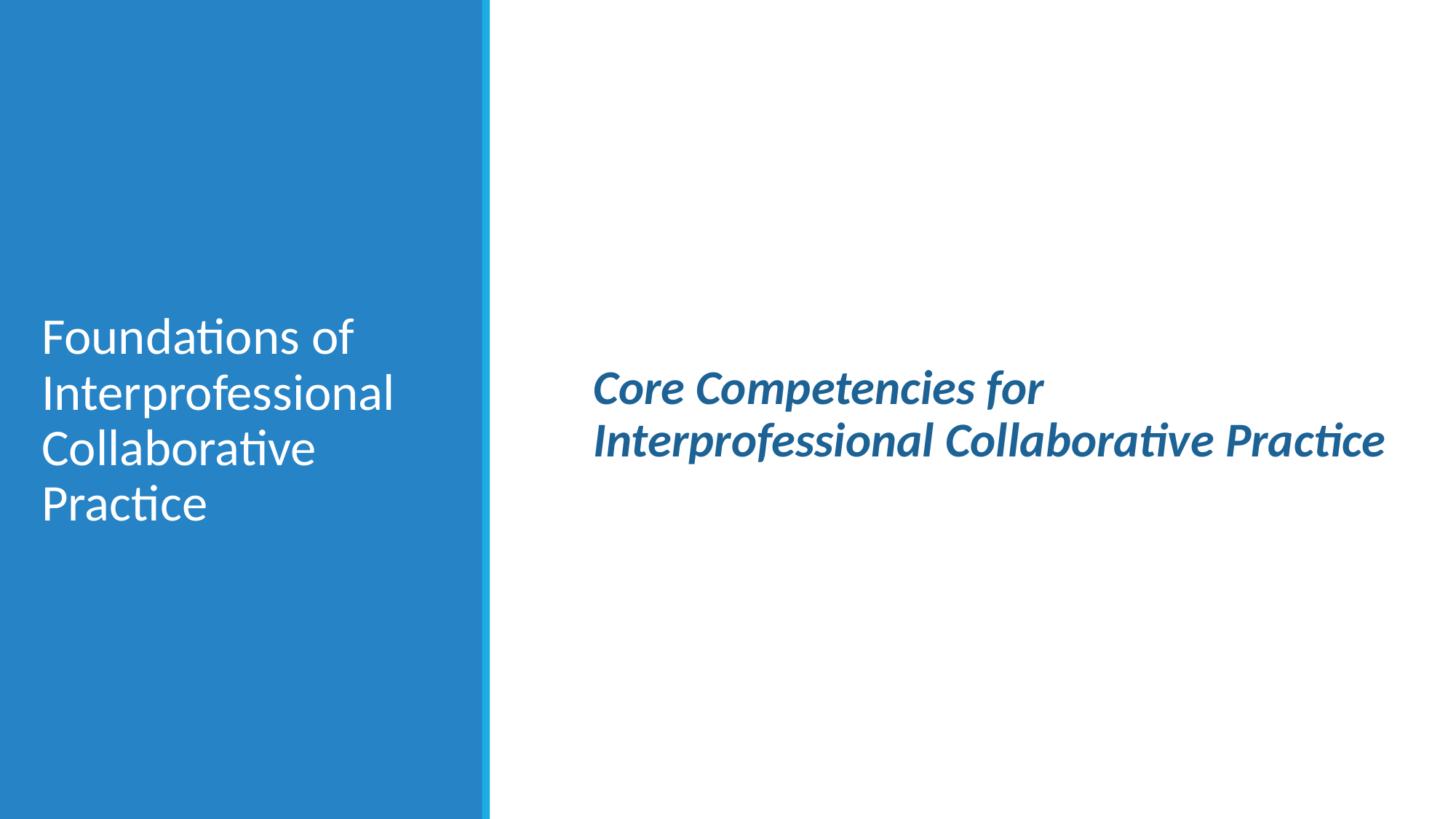

Core Competencies for Interprofessional Collaborative Practice

# Foundations of  Interprofessional  Collaborative  Practice ​